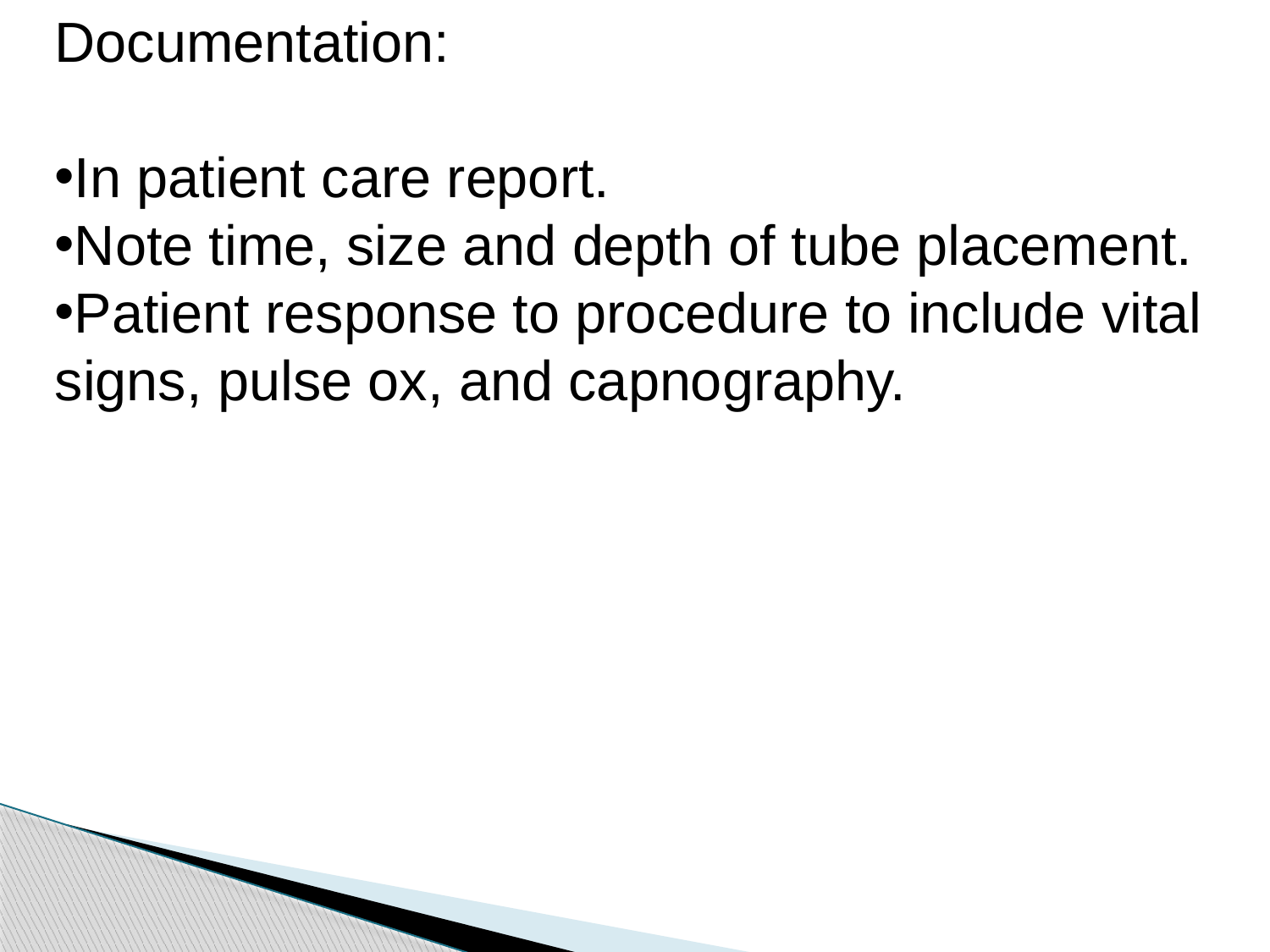

Documentation:

In patient care report.
Note time, size and depth of tube placement.
Patient response to procedure to include vital signs, pulse ox, and capnography.